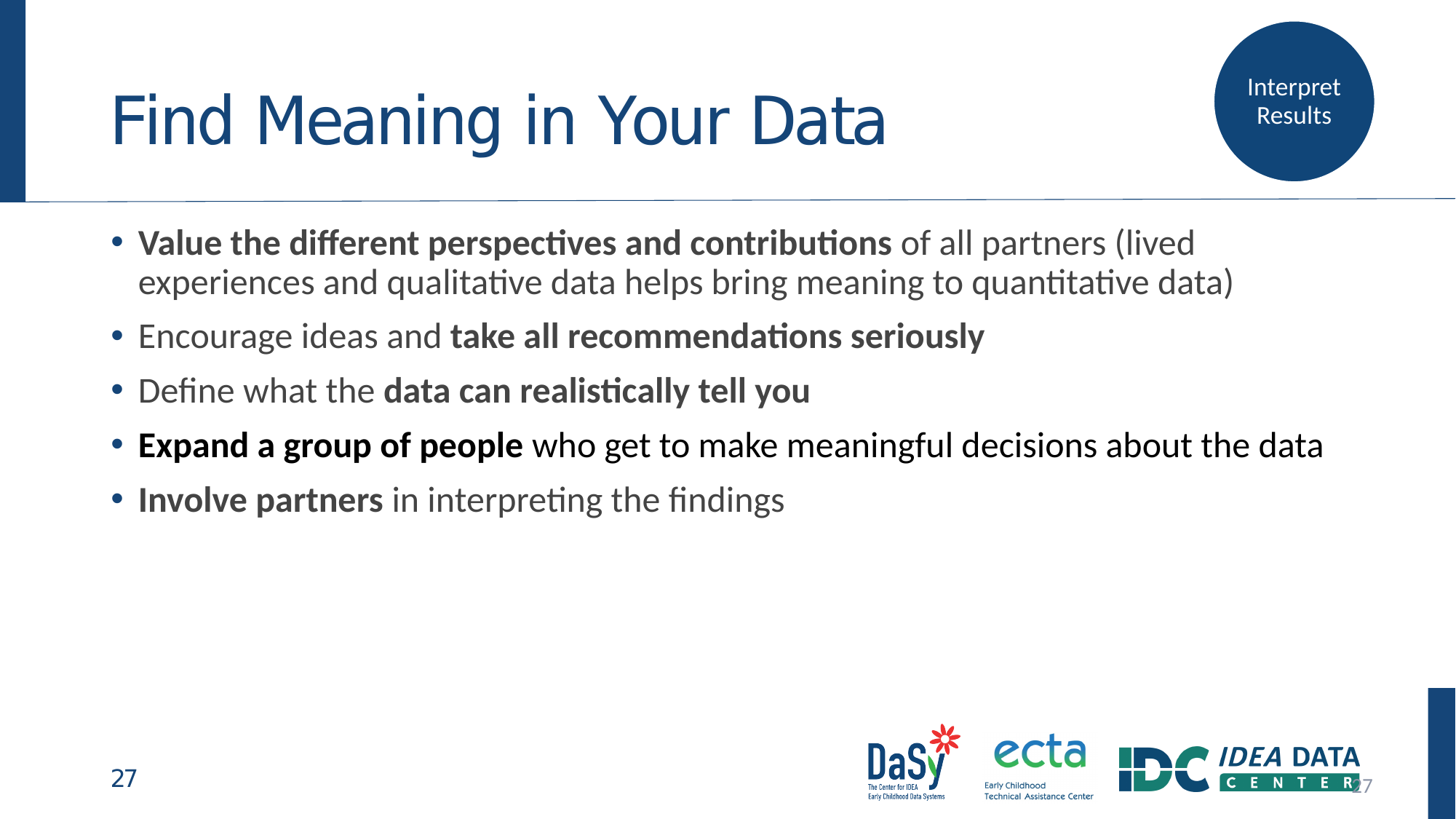

Interpret Results
# Find Meaning in Your Data
Value the different perspectives and contributions of all partners (lived experiences and qualitative data helps bring meaning to quantitative data)​
Encourage ideas and take all recommendations seriously ​
Define what the data can realistically tell you​
Expand a group of people who get to make meaningful decisions about the data
Involve partners in interpreting the findings​
27